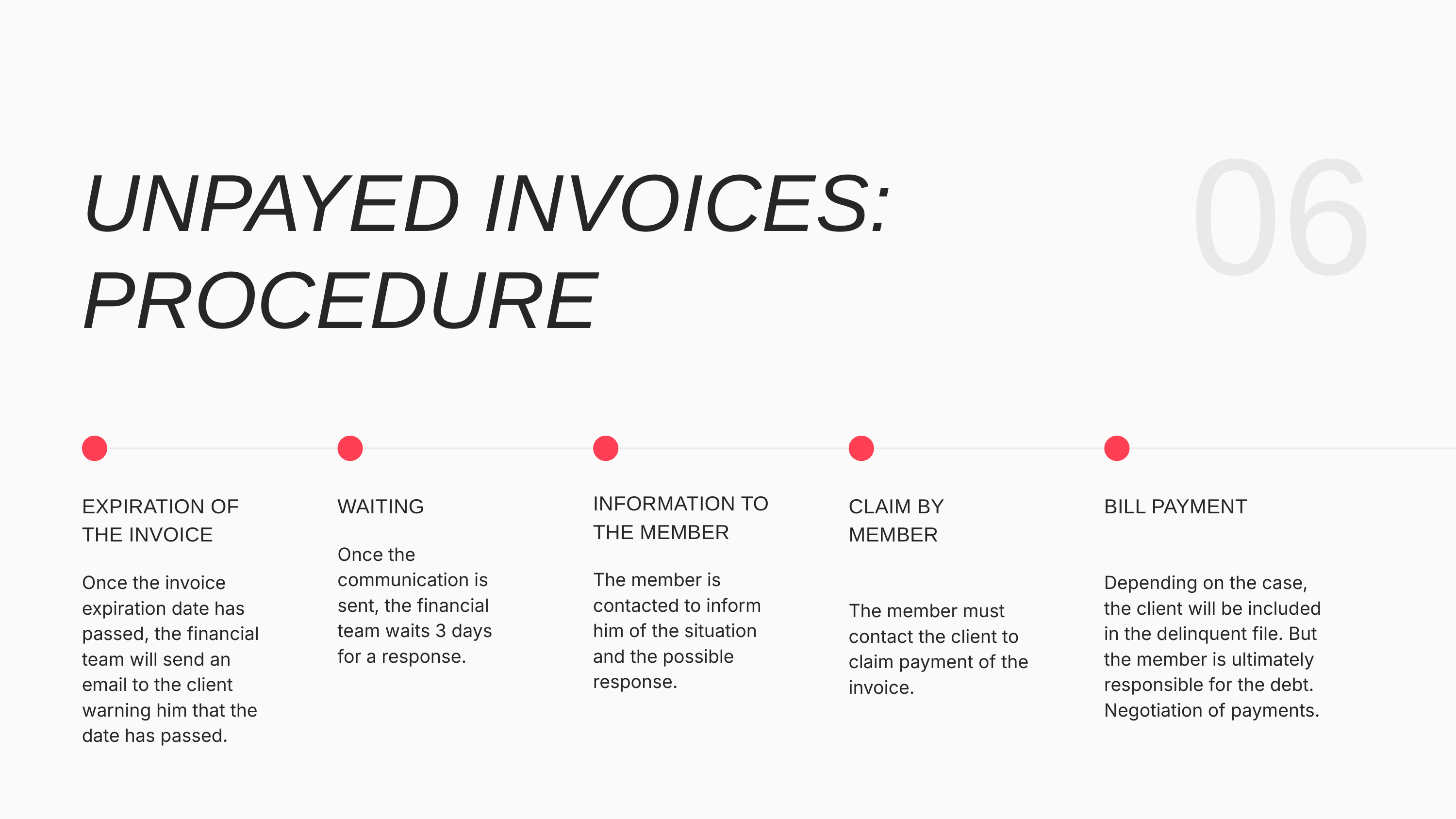

06
UNPAYED INVOICES: PROCEDURE

INFORMATION TO THE MEMBER
The member is contacted to inform him of the situation and the possible response.
EXPIRATION OF THE INVOICE
Once the invoice expiration date has passed, the financial team will send an email to the client warning him that the date has passed.
WAITING
Once the communication is sent, the financial team waits 3 days for a response.
CLAIM BY MEMBER
The member must contact the client to claim payment of the invoice.
BILL PAYMENT
Depending on the case, the client will be included in the delinquent file. But the member is ultimately responsible for the debt. Negotiation of payments.